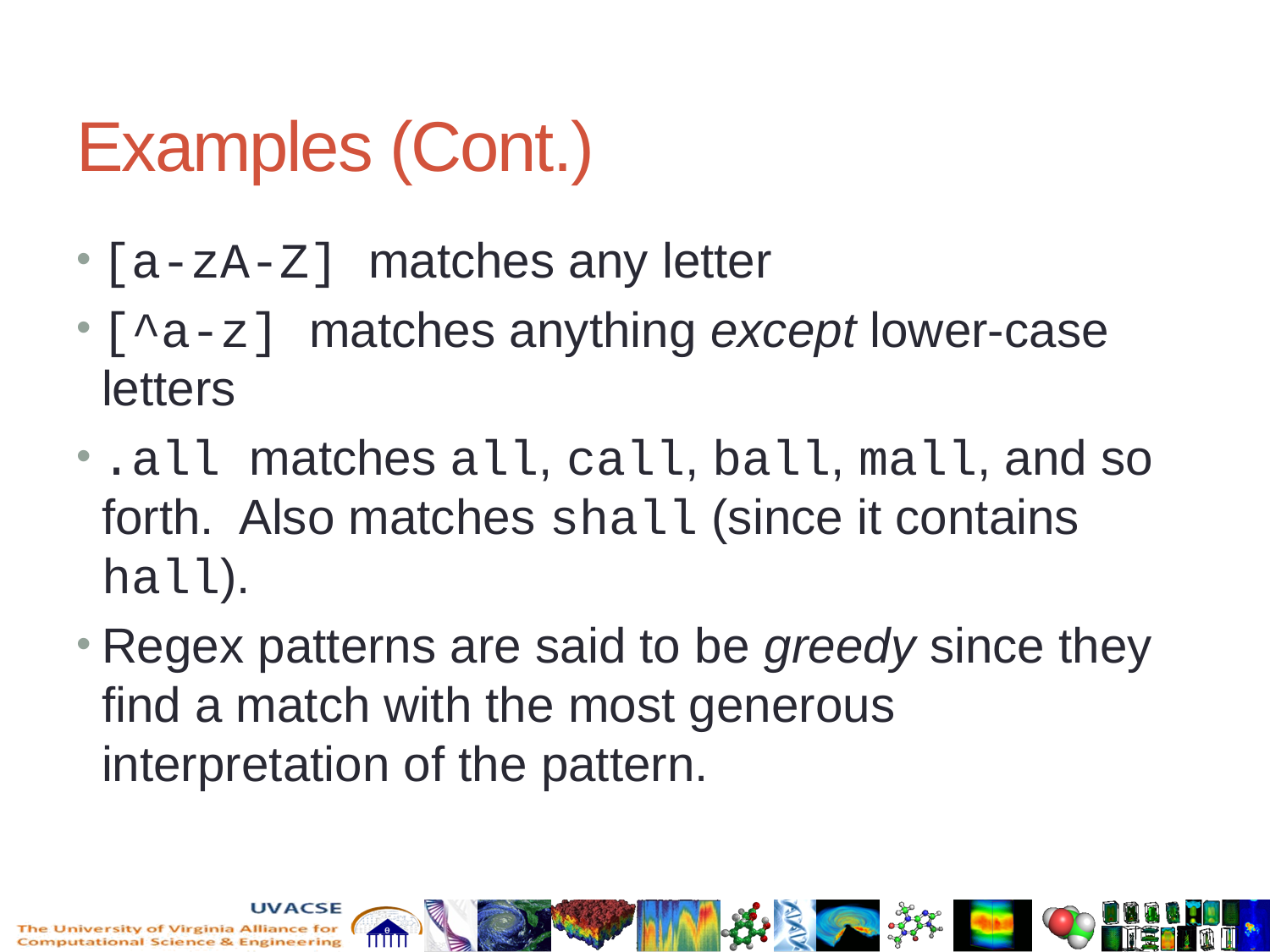

# Examples (Cont.)
[a-zA-Z] matches any letter
[^a-z] matches anything except lower-case letters
.all matches all, call, ball, mall, and so forth.  Also matches shall (since it contains hall).
Regex patterns are said to be greedy since they find a match with the most generous interpretation of the pattern.